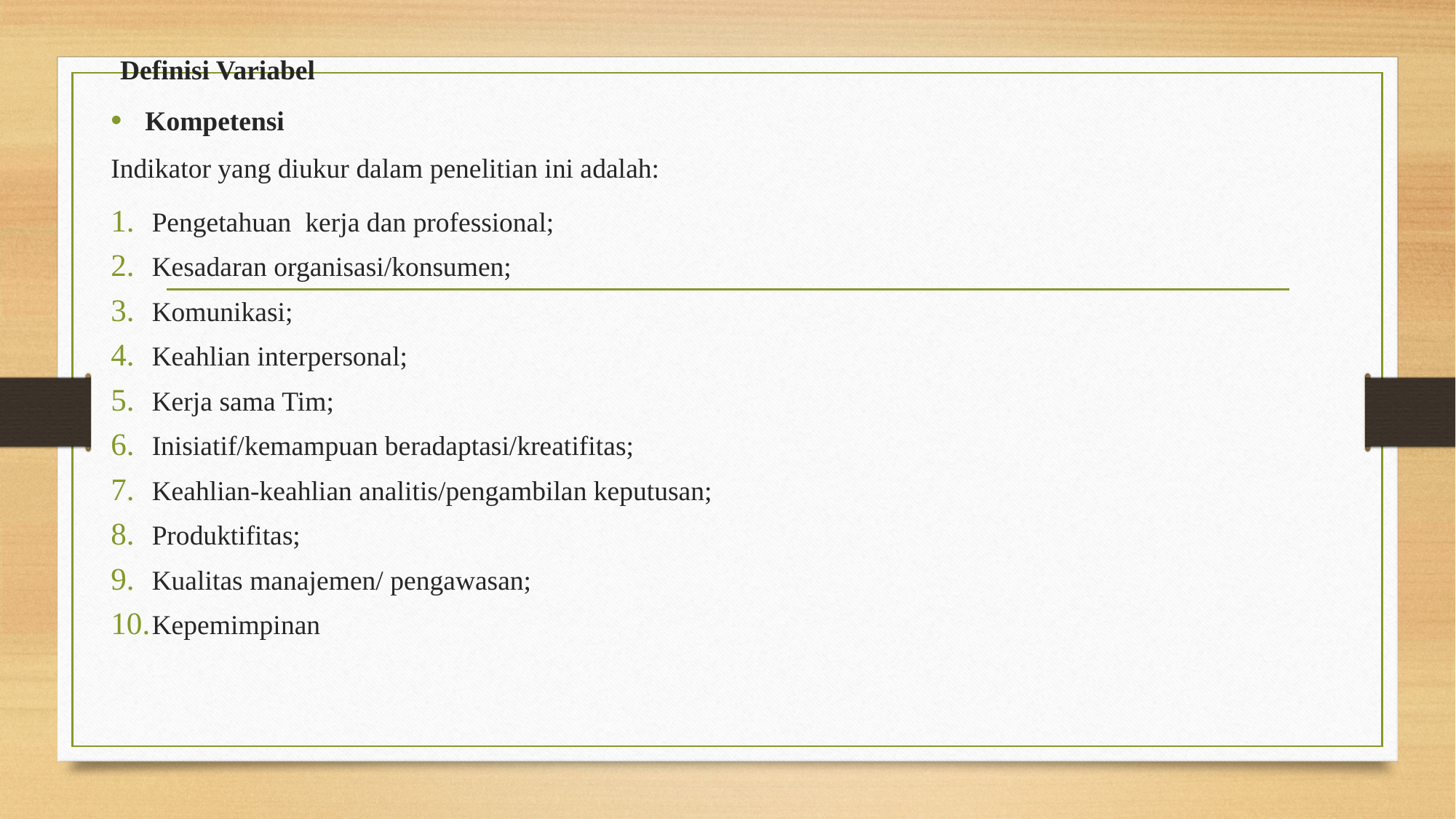

# Definisi Variabel
Kompetensi
Indikator yang diukur dalam penelitian ini adalah:
Pengetahuan  kerja dan professional;
Kesadaran organisasi/konsumen;
Komunikasi;
Keahlian interpersonal;
Kerja sama Tim;
Inisiatif/kemampuan beradaptasi/kreatifitas;
Keahlian-keahlian analitis/pengambilan keputusan;
Produktifitas;
Kualitas manajemen/ pengawasan;
Kepemimpinan